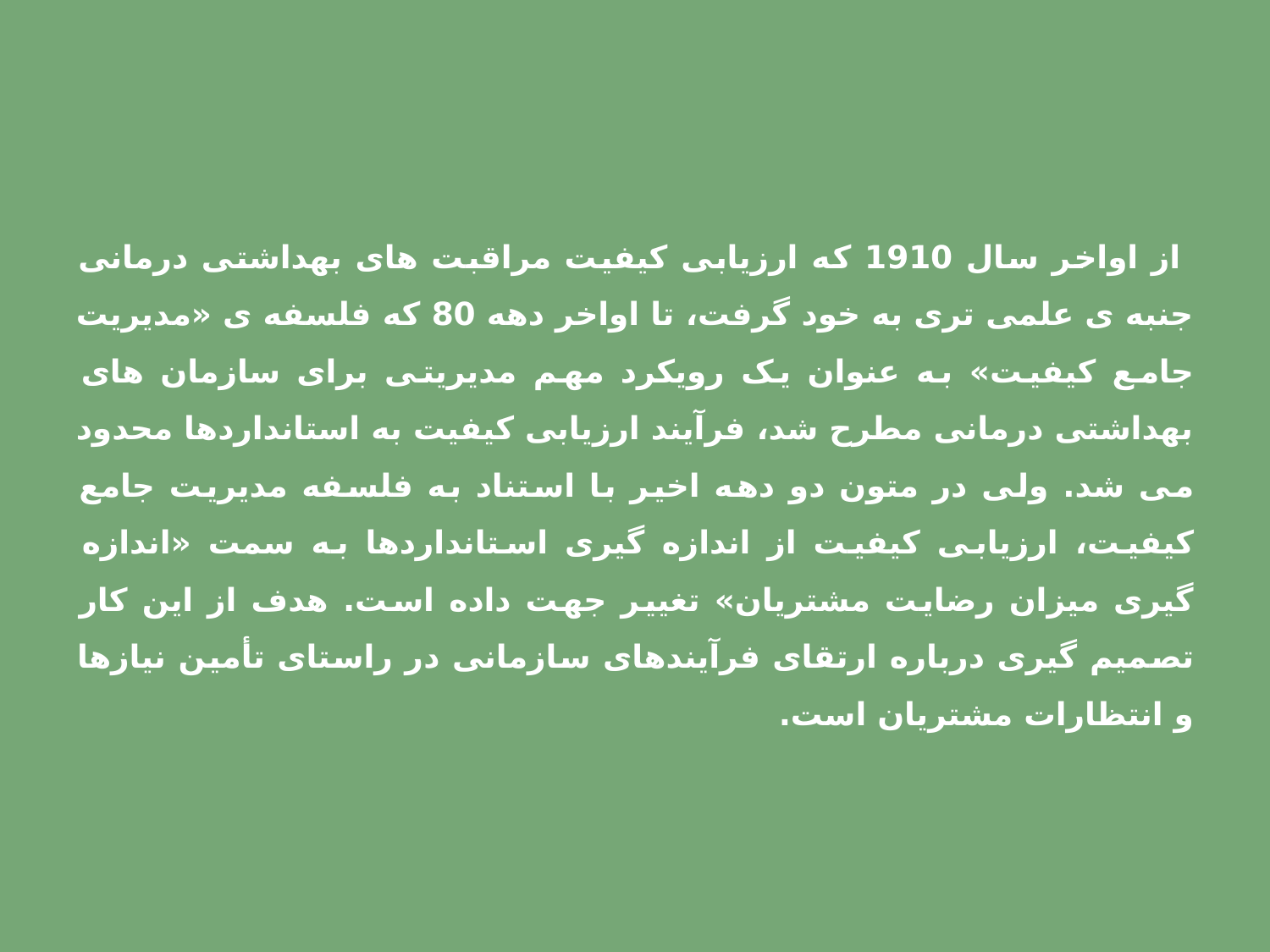

از اواخر سال 1910 که ارزیابی کیفیت مراقبت های بهداشتی درمانی جنبه ی علمی تری به خود گرفت، تا اواخر دهه 80 که فلسفه ی «مدیریت جامع کیفیت» به عنوان یک رویکرد مهم مدیریتی برای سازمان های بهداشتی درمانی مطرح شد، فرآیند ارزیابی کیفیت به استانداردها محدود می شد. ولی در متون دو دهه اخیر با استناد به فلسفه مدیریت جامع کیفیت، ارزیابی کیفیت از اندازه گیری استانداردها به سمت «اندازه گیری میزان رضایت مشتریان» تغییر جهت داده است. هدف از این کار تصمیم گیری درباره ارتقای فرآیندهای سازمانی در راستای تأمین نیازها و انتظارات مشتریان است.